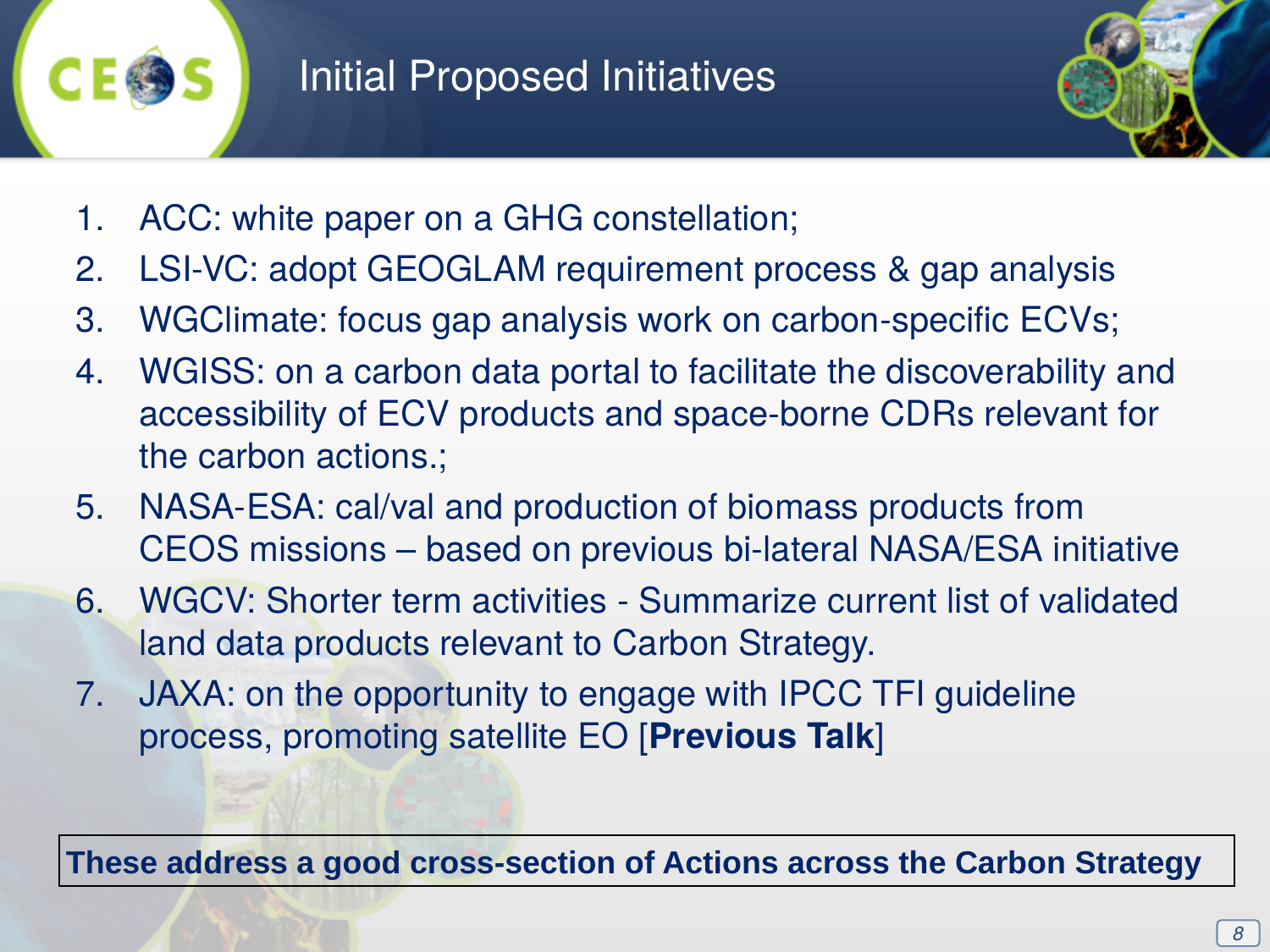

Initial Proposed Initiatives
ACC: white paper on a GHG constellation;
LSI-VC: adopt GEOGLAM requirement process & gap analysis
WGClimate: focus gap analysis work on carbon-specific ECVs;
WGISS: on a carbon data portal to facilitate the discoverability and accessibility of ECV products and space-borne CDRs relevant for the carbon actions.;
NASA-ESA: cal/val and production of biomass products from CEOS missions – based on previous bi-lateral NASA/ESA initiative
WGCV: Shorter term activities - Summarize current list of validated land data products relevant to Carbon Strategy.
JAXA: on the opportunity to engage with IPCC TFI guideline process, promoting satellite EO [Previous Talk]

These address a good cross-section of Actions across the Carbon Strategy
8